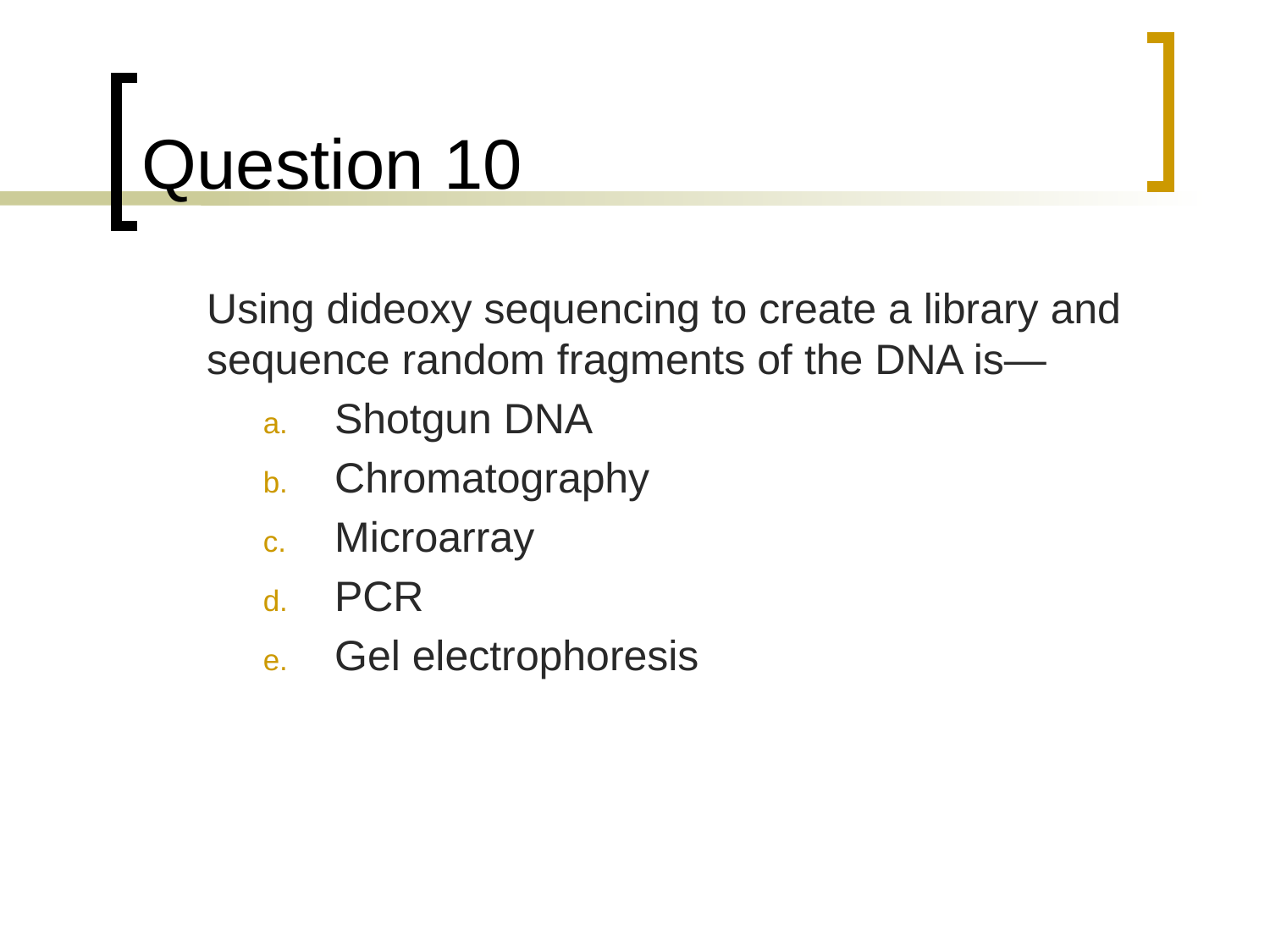

# Question 10
	Using dideoxy sequencing to create a library and sequence random fragments of the DNA is—
Shotgun DNA
Chromatography
Microarray
PCR
Gel electrophoresis